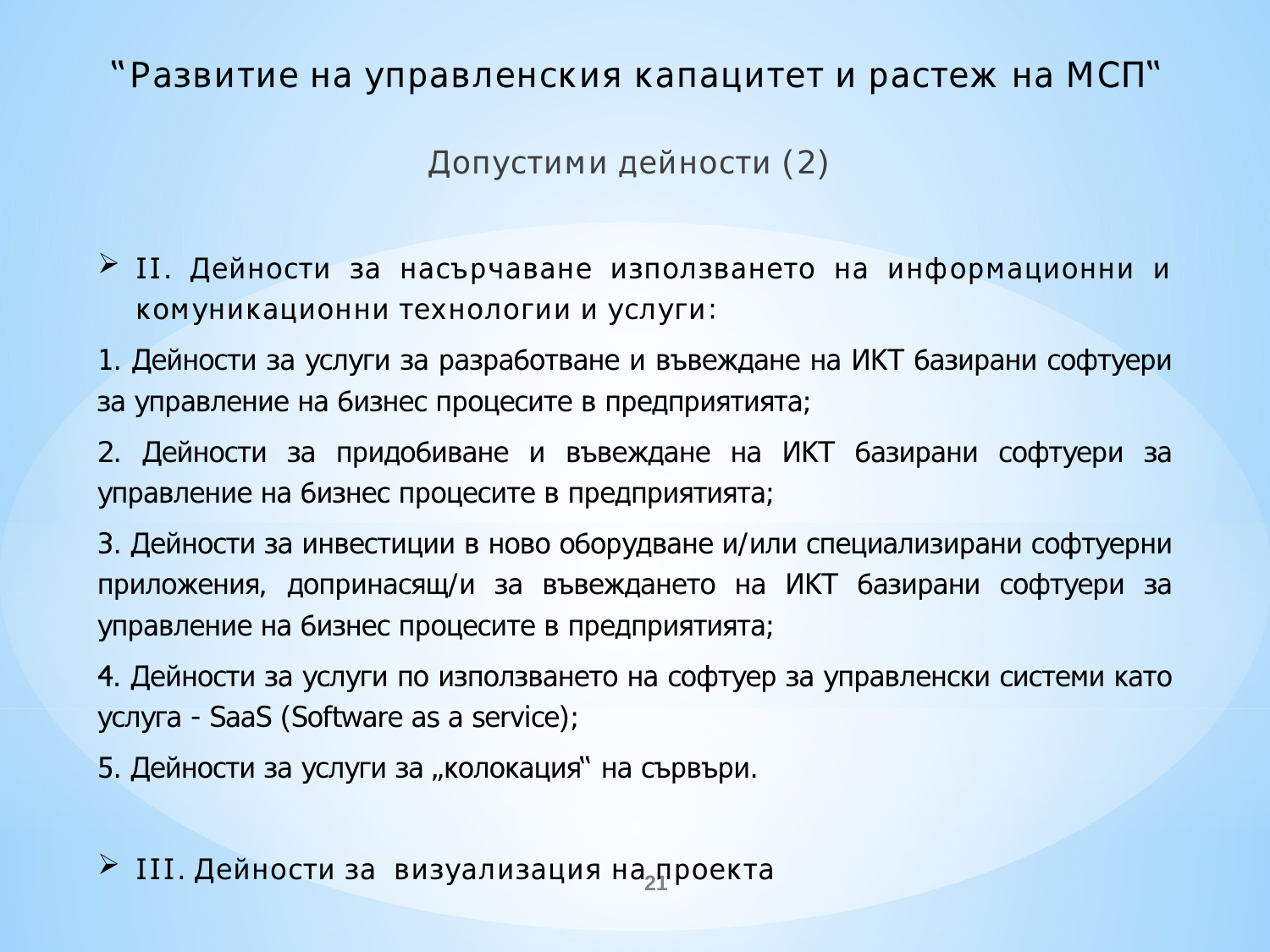

# “Развитие на управленския капацитет и растеж на МСП“
Допустими дейности (2)

II. Дейности за насърчаване използването на информационни и комуникационни технологии и услуги:
1. Дейности за услуги за разработване и въвеждане на ИКТ базирани софтуери за управление на бизнес процесите в предприятията;
2. Дейности за придобиване и въвеждане на ИКТ базирани софтуери за управление на бизнес процесите в предприятията;
3. Дейности за инвестиции в ново оборудване и/или специализирани софтуерни приложения, допринасящ/и за въвеждането на ИКТ базирани софтуери за управление на бизнес процесите в предприятията;
4. Дейности за услуги по използването на софтуер за управленски системи като услуга - SaaS (Software as a service);
5. Дейности за услуги за „колокация“ на сървъри.

III. Дейности за  визуализация на проекта

21